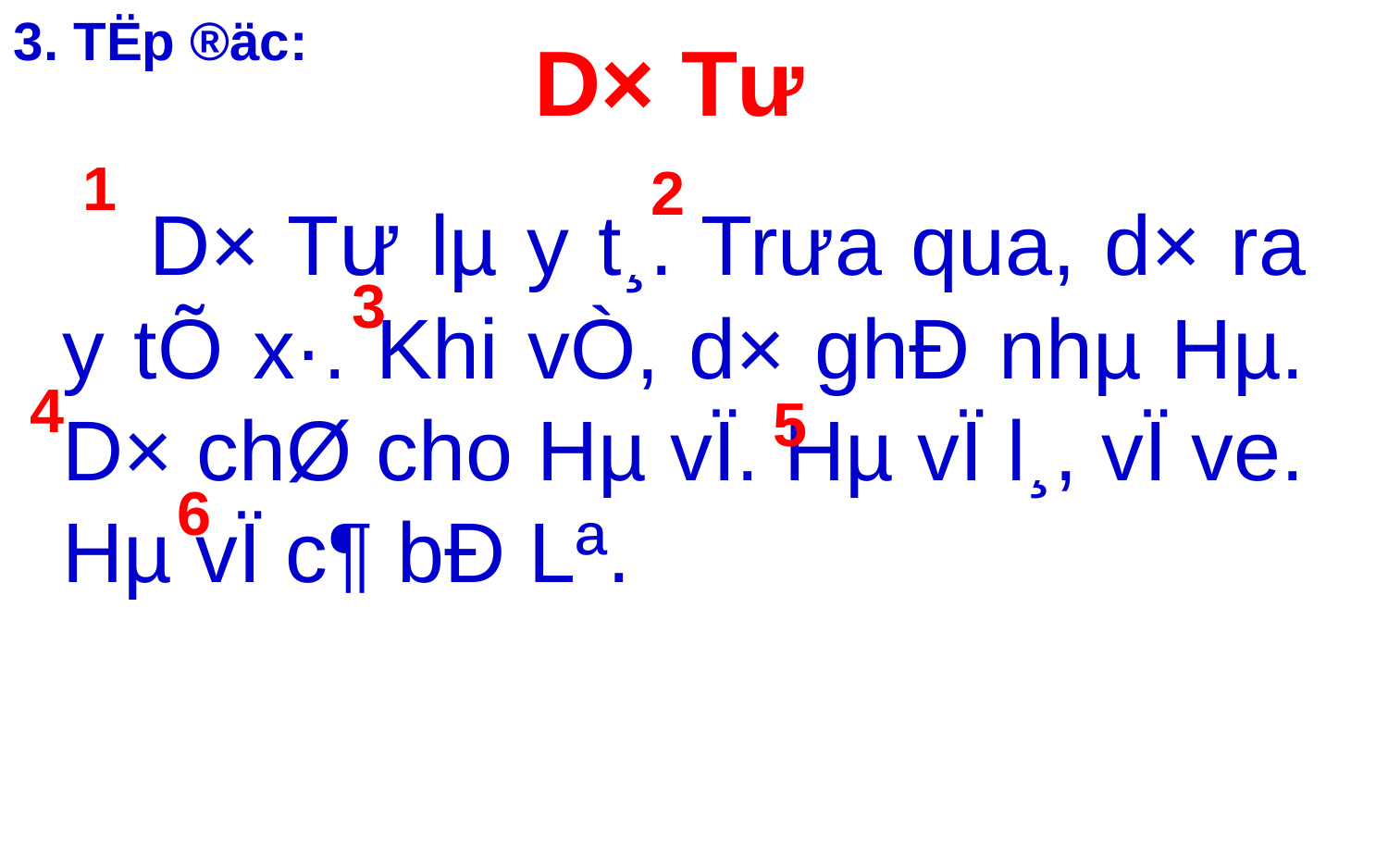

3. TËp ®äc:
D× Tư
1
2
   D× Tư lµ y t¸. Trưa qua, d× ra y tÕ x·. Khi vÒ, d× ghÐ nhµ Hµ. D× chØ cho Hµ vÏ. Hµ vÏ l¸, vÏ ve. Hµ vÏ c¶ bÐ Lª.
3
4
5
6